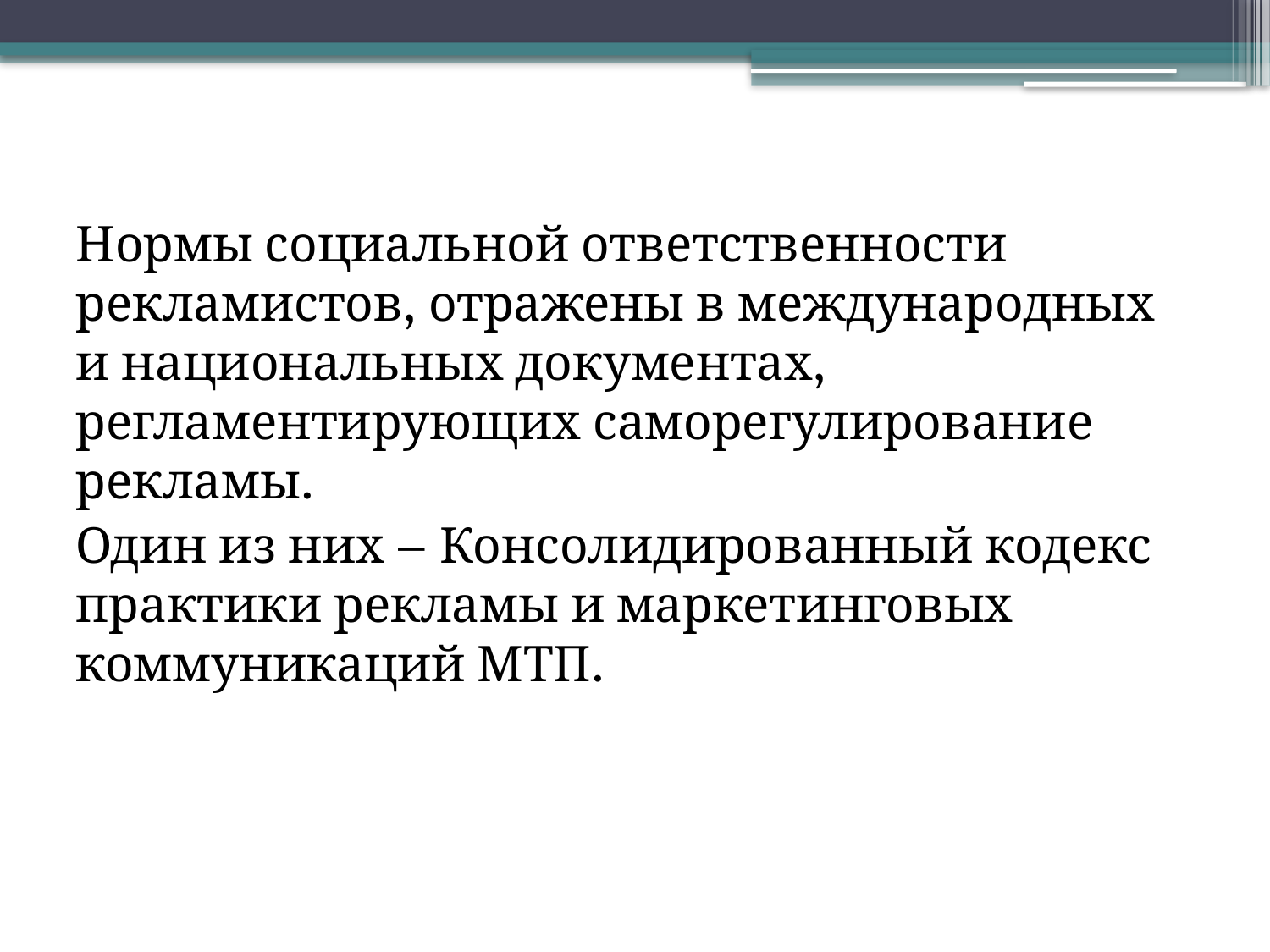

Нормы социальной ответственности рекламистов, отражены в международных и национальных документах, регламентирующих саморегулирование рекламы.
Один из них – Консолидированный кодекс практики рекламы и маркетинговых коммуникаций МТП.